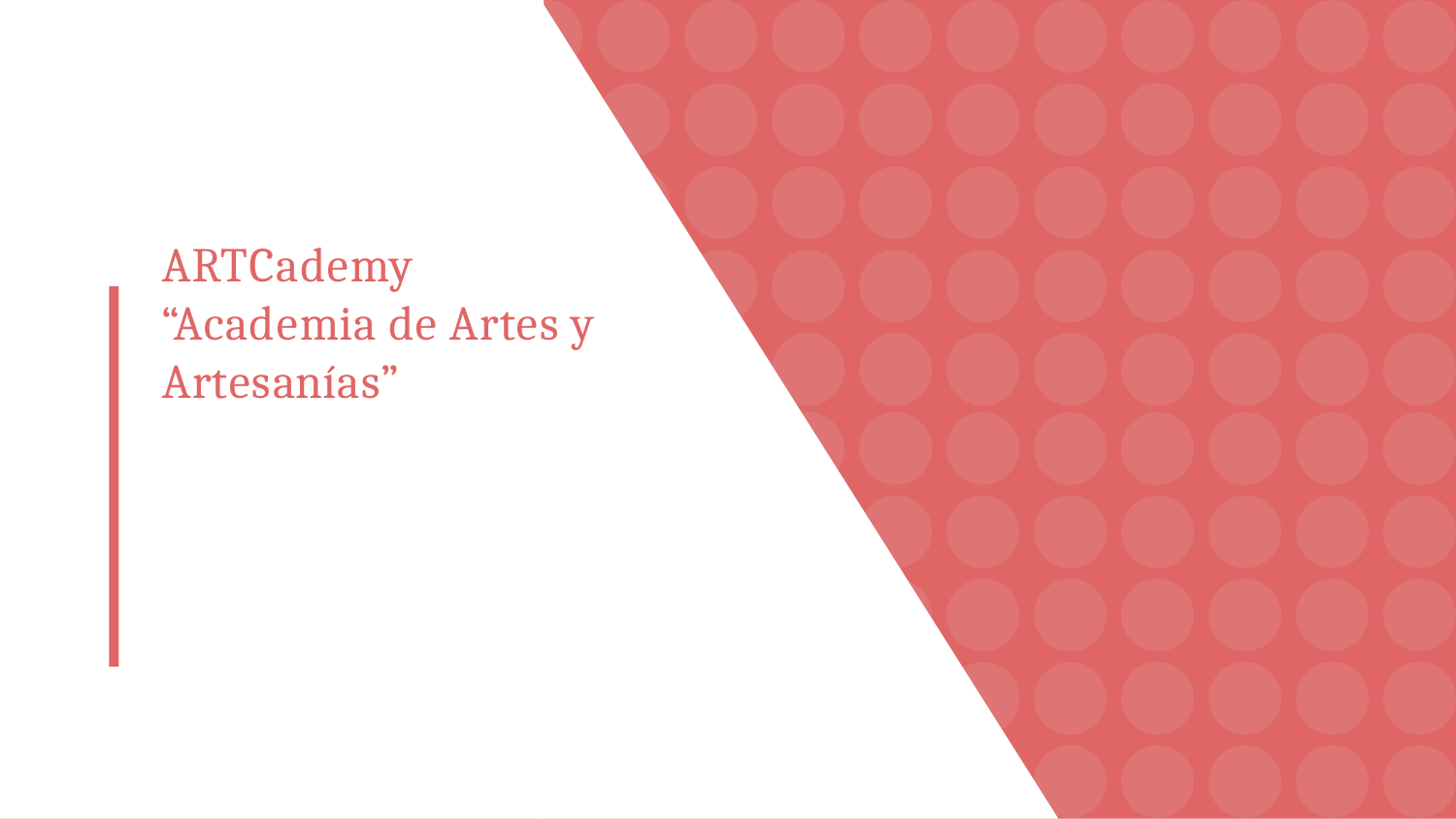

# ARTCademy “Academia de Artes y Artesanías”